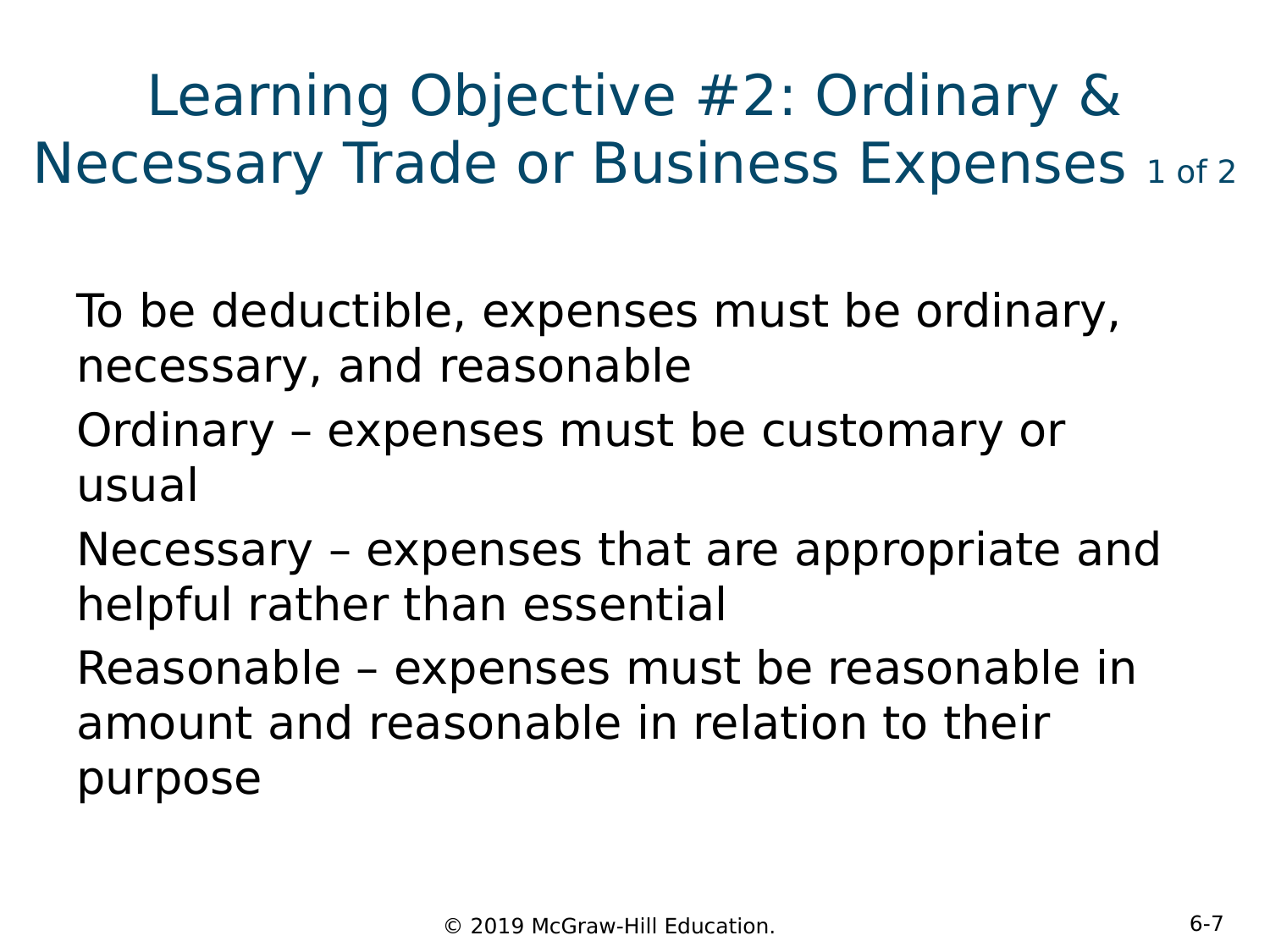

# Learning Objective #2: Ordinary & Necessary Trade or Business Expenses 1 of 2
To be deductible, expenses must be ordinary, necessary, and reasonable
Ordinary – expenses must be customary or usual
Necessary – expenses that are appropriate and helpful rather than essential
Reasonable – expenses must be reasonable in amount and reasonable in relation to their purpose